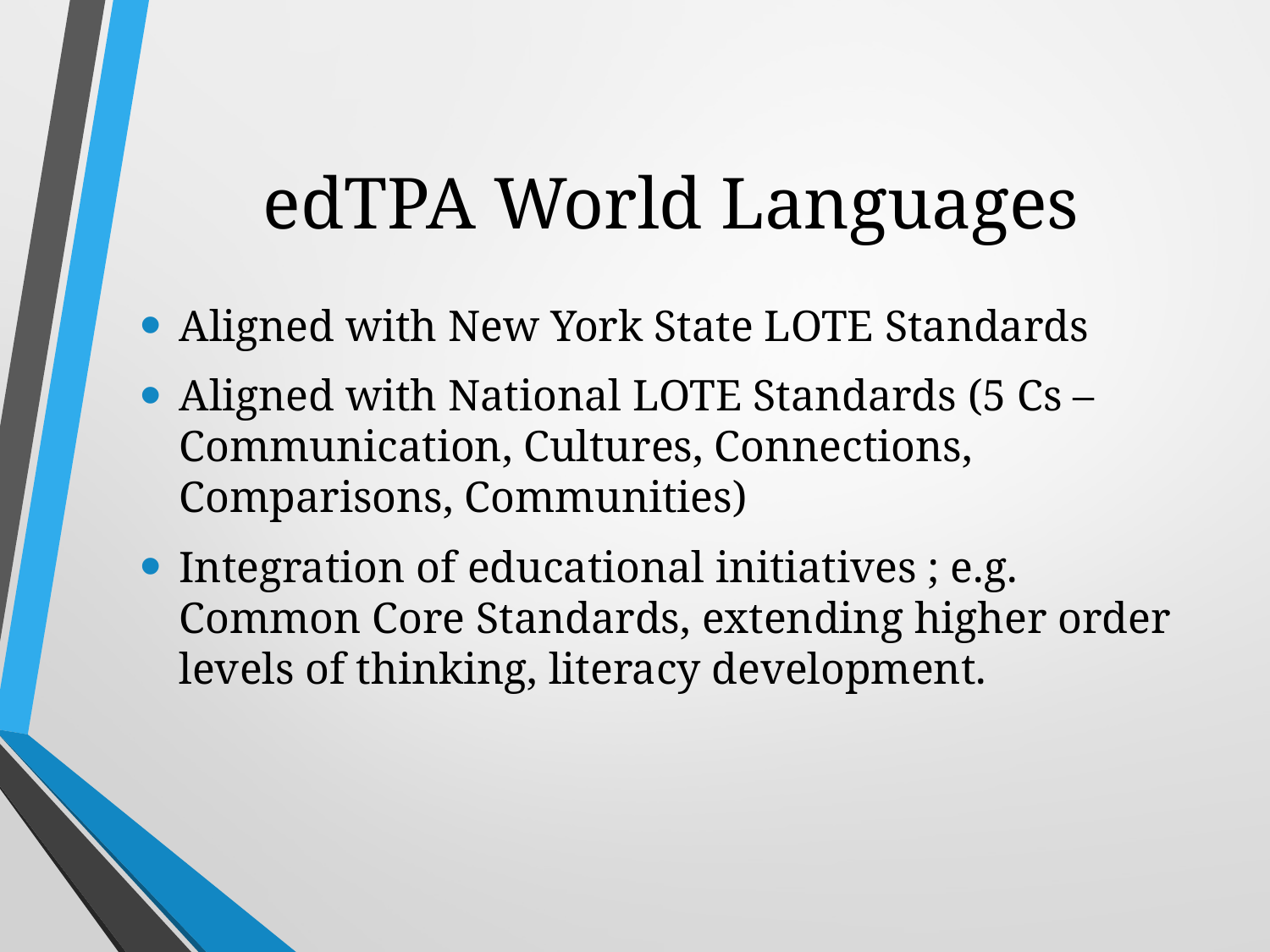

# edTPA World Languages
Aligned with New York State LOTE Standards
Aligned with National LOTE Standards (5 Cs – Communication, Cultures, Connections, Comparisons, Communities)
Integration of educational initiatives ; e.g. Common Core Standards, extending higher order levels of thinking, literacy development.